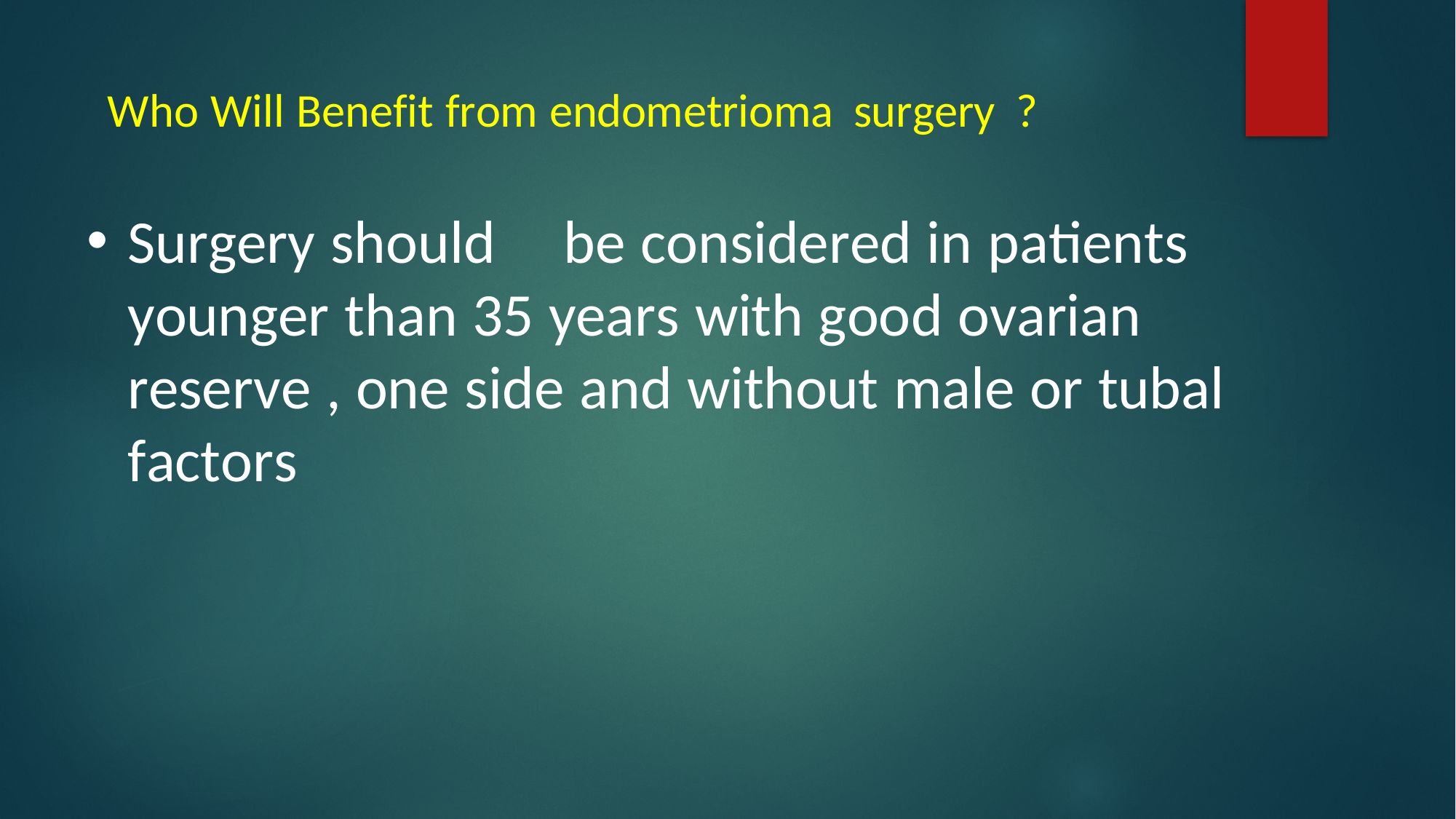

Who Will Benefit from endometrioma	surgery	?
Surgery should	be considered in patients younger than 35 years with good ovarian reserve , one side and without male or tubal factors